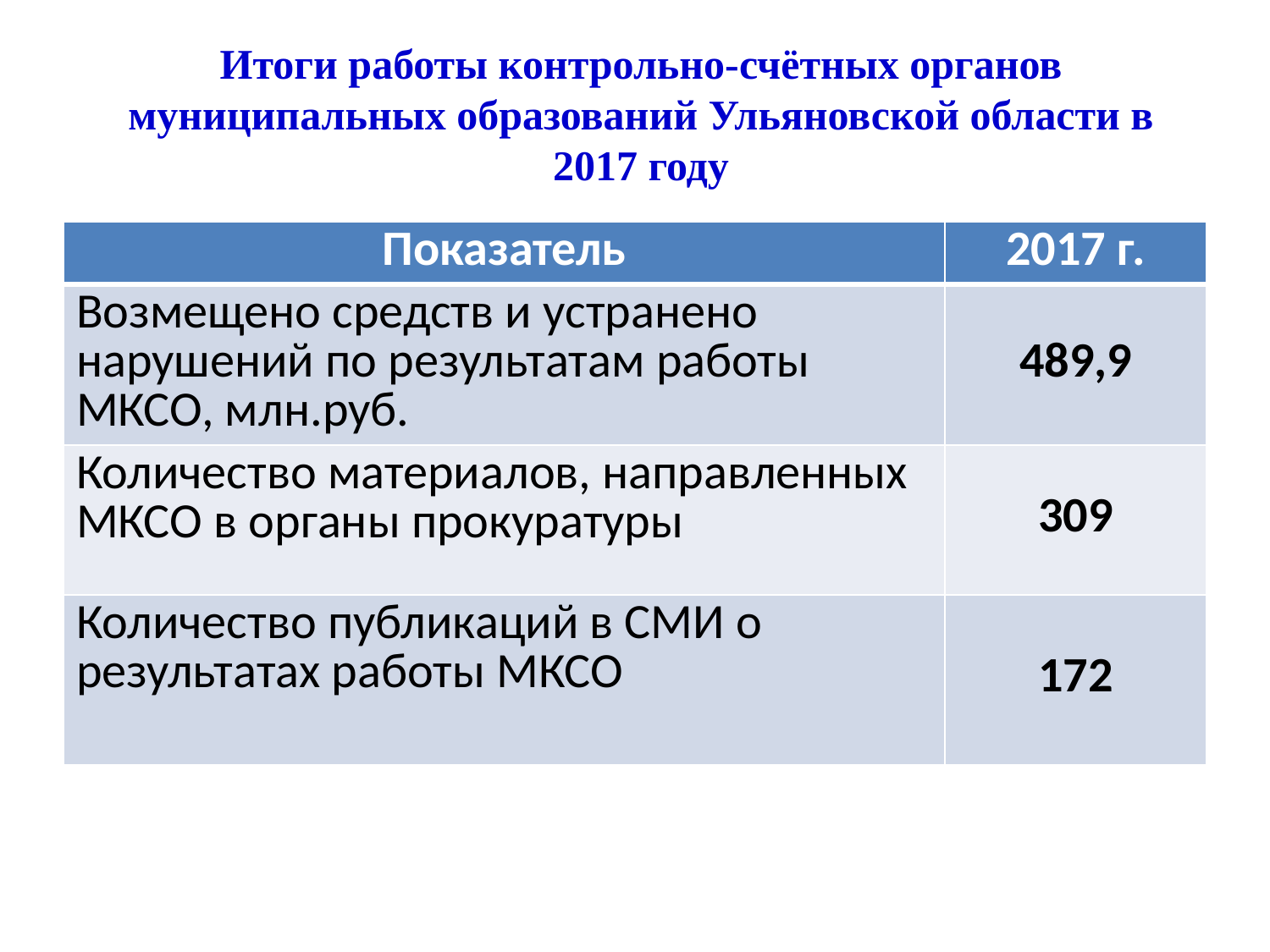

# Итоги работы контрольно-счётных органов муниципальных образований Ульяновской области в 2017 году
| Показатель | 2017 г. |
| --- | --- |
| Возмещено средств и устранено нарушений по результатам работы МКСО, млн.руб. | 489,9 |
| Количество материалов, направленных МКСО в органы прокуратуры | 309 |
| Количество публикаций в СМИ о результатах работы МКСО | 172 |